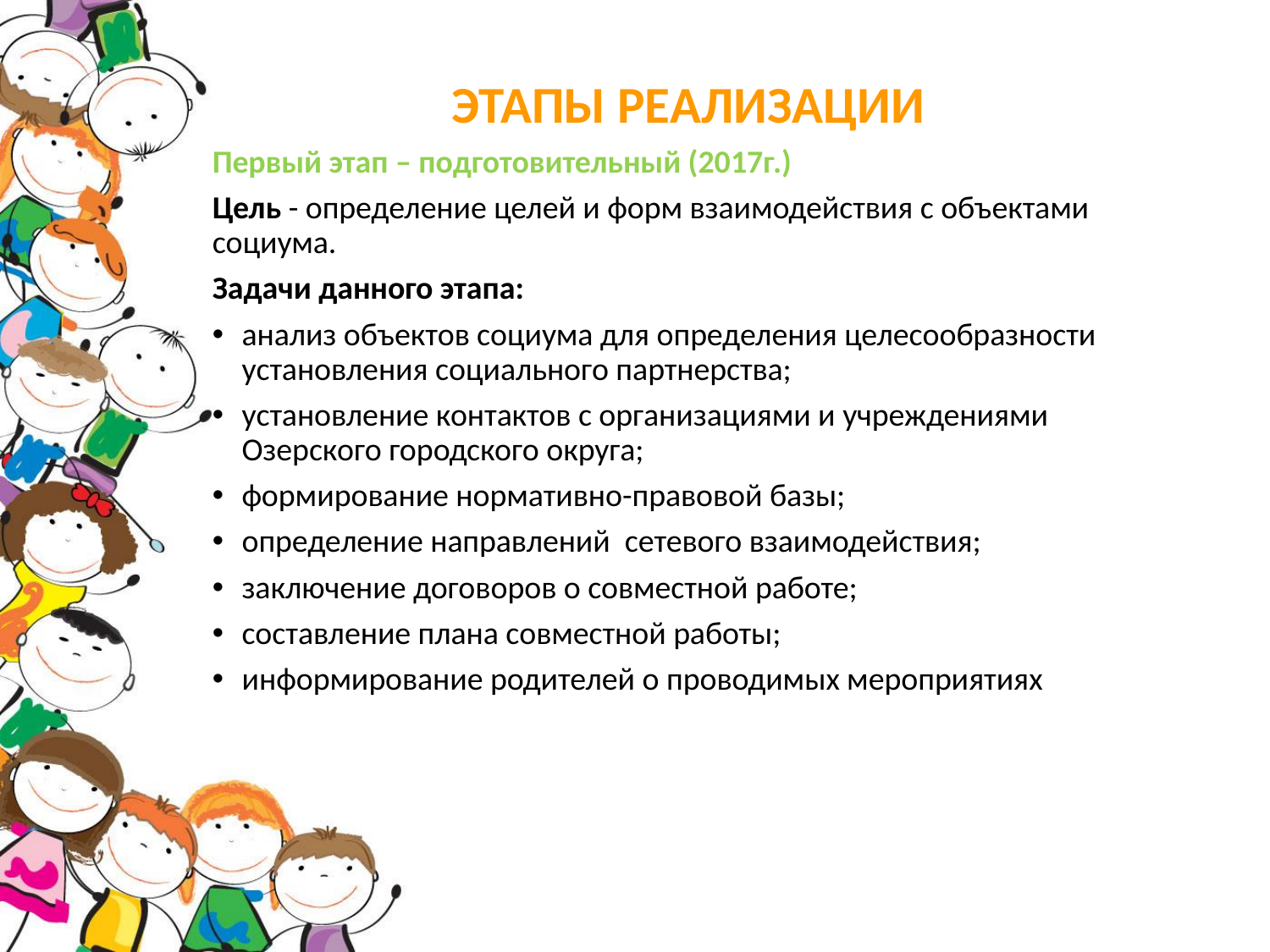

Этапы реализации
Первый этап – подготовительный (2017г.)
Цель - определение целей и форм взаимодействия с объектами социума.
Задачи данного этапа:
анализ объектов социума для определения целесообразности установления социального партнерства;
установление контактов с организациями и учреждениями Озерского городского округа;
формирование нормативно-правовой базы;
определение направлений  сетевого взаимодействия;
заключение договоров о совместной работе;
составление плана совместной работы;
информирование родителей о проводимых мероприятиях